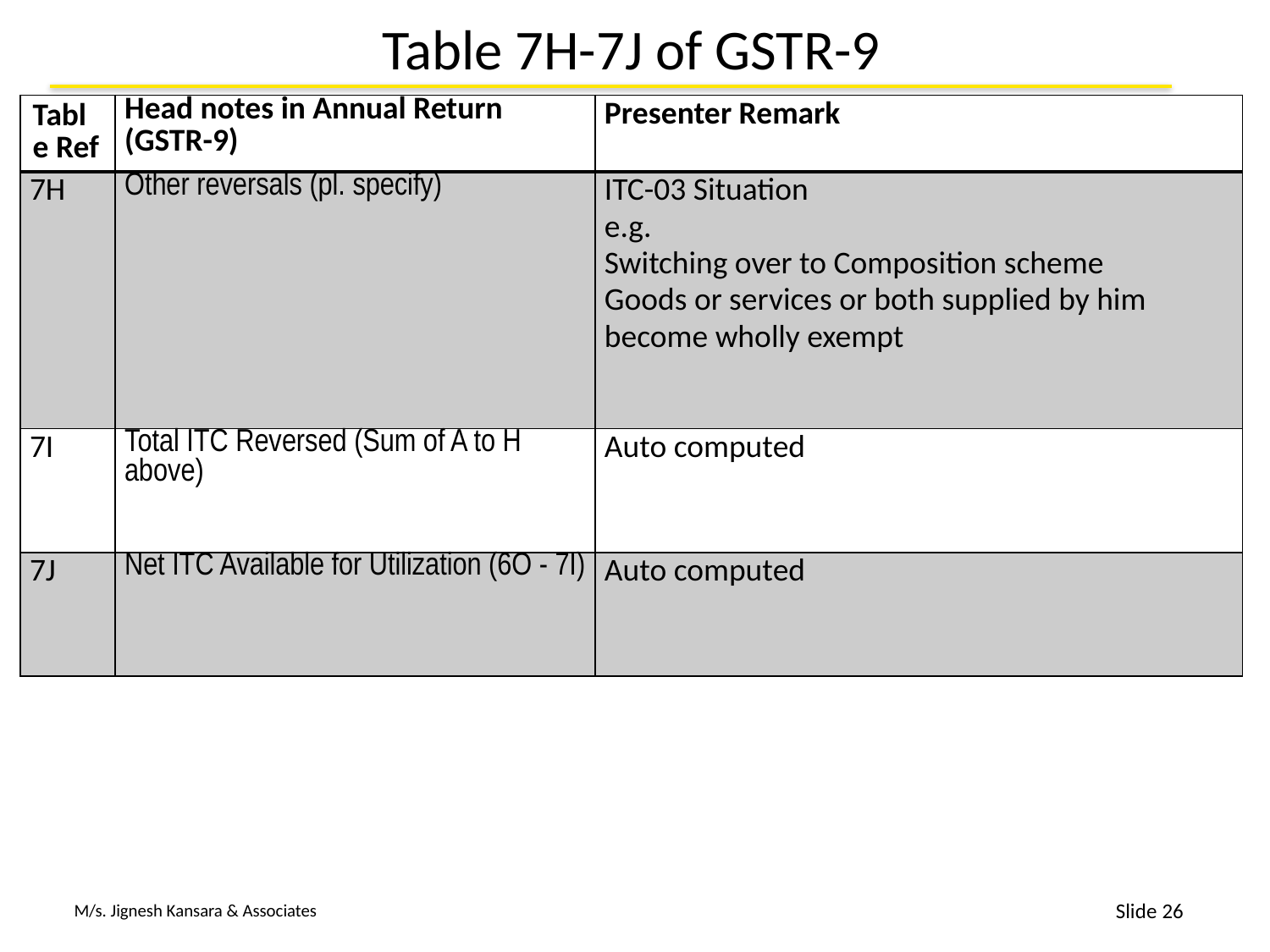

# Table 7H-7J of GSTR-9
| Table Ref | Head notes in Annual Return (GSTR-9) | Presenter Remark |
| --- | --- | --- |
| 7H | Other reversals (pl. specify) | ITC-03 Situation e.g. Switching over to Composition scheme Goods or services or both supplied by him become wholly exempt |
| 7I | Total ITC Reversed (Sum of A to H above) | Auto computed |
| 7J | Net ITC Available for Utilization (6O - 7I) | Auto computed |

26